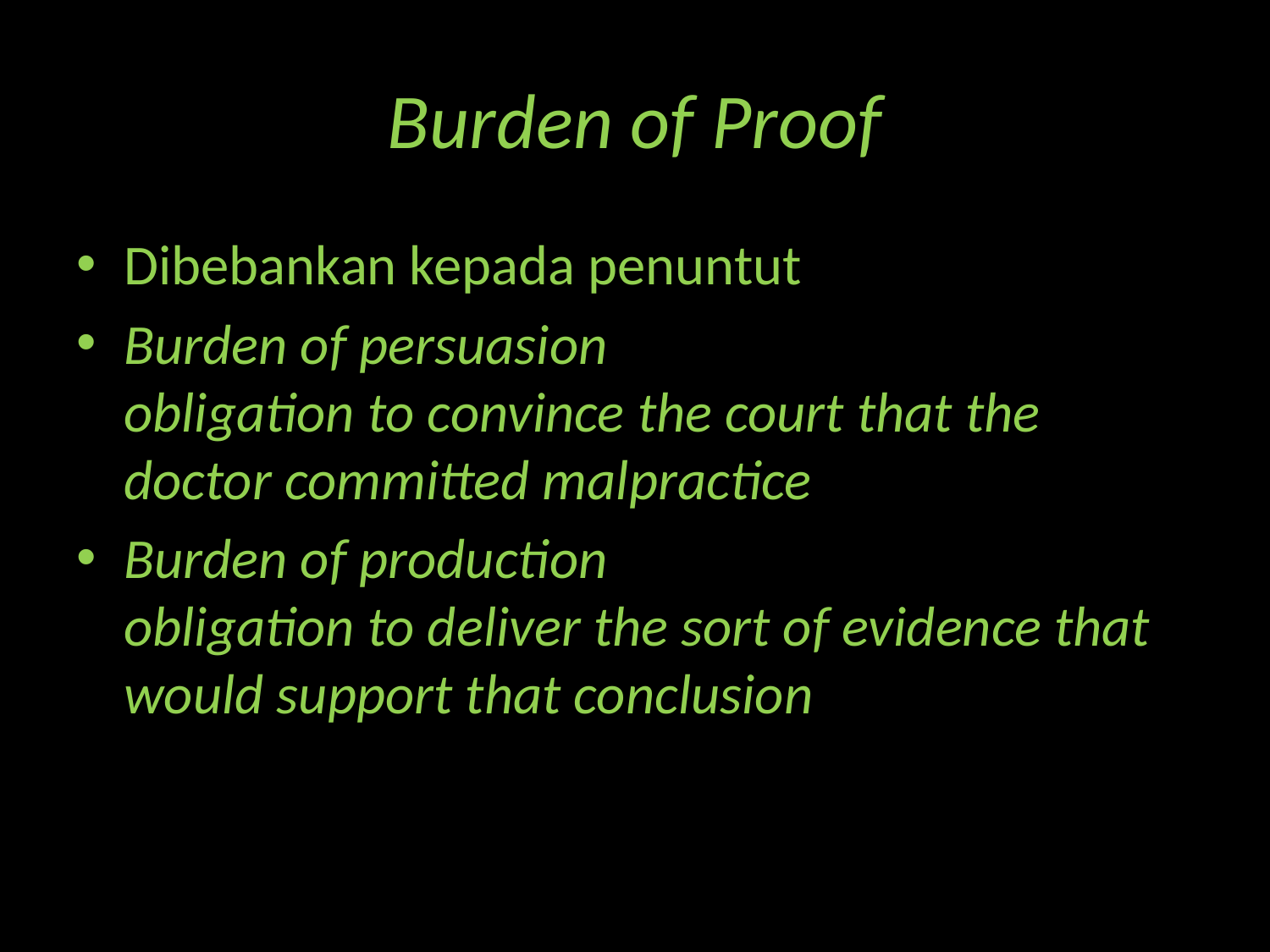

# Burden of Proof
Dibebankan kepada penuntut
Burden of persuasion
obligation to convince the court that the doctor committed malpractice
Burden of production
obligation to deliver the sort of evidence that would support that conclusion